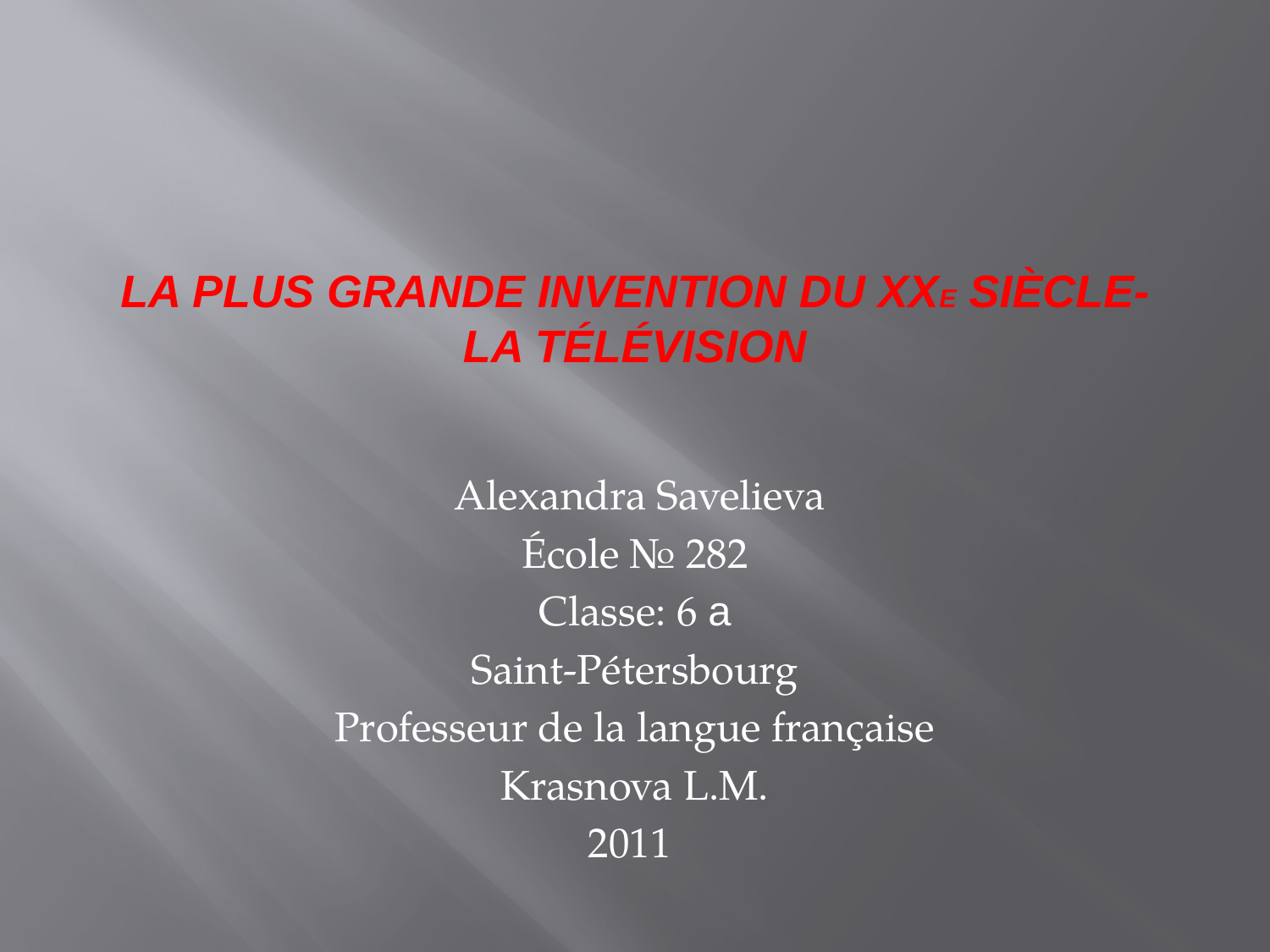

# La plus grande invention du Xxe siècle- La Télévision
 Alexandra Savelieva
École № 282
Classe: 6 а
Saint-Pétersbourg
Professeur de la langue française
Krasnova L.M.
2011